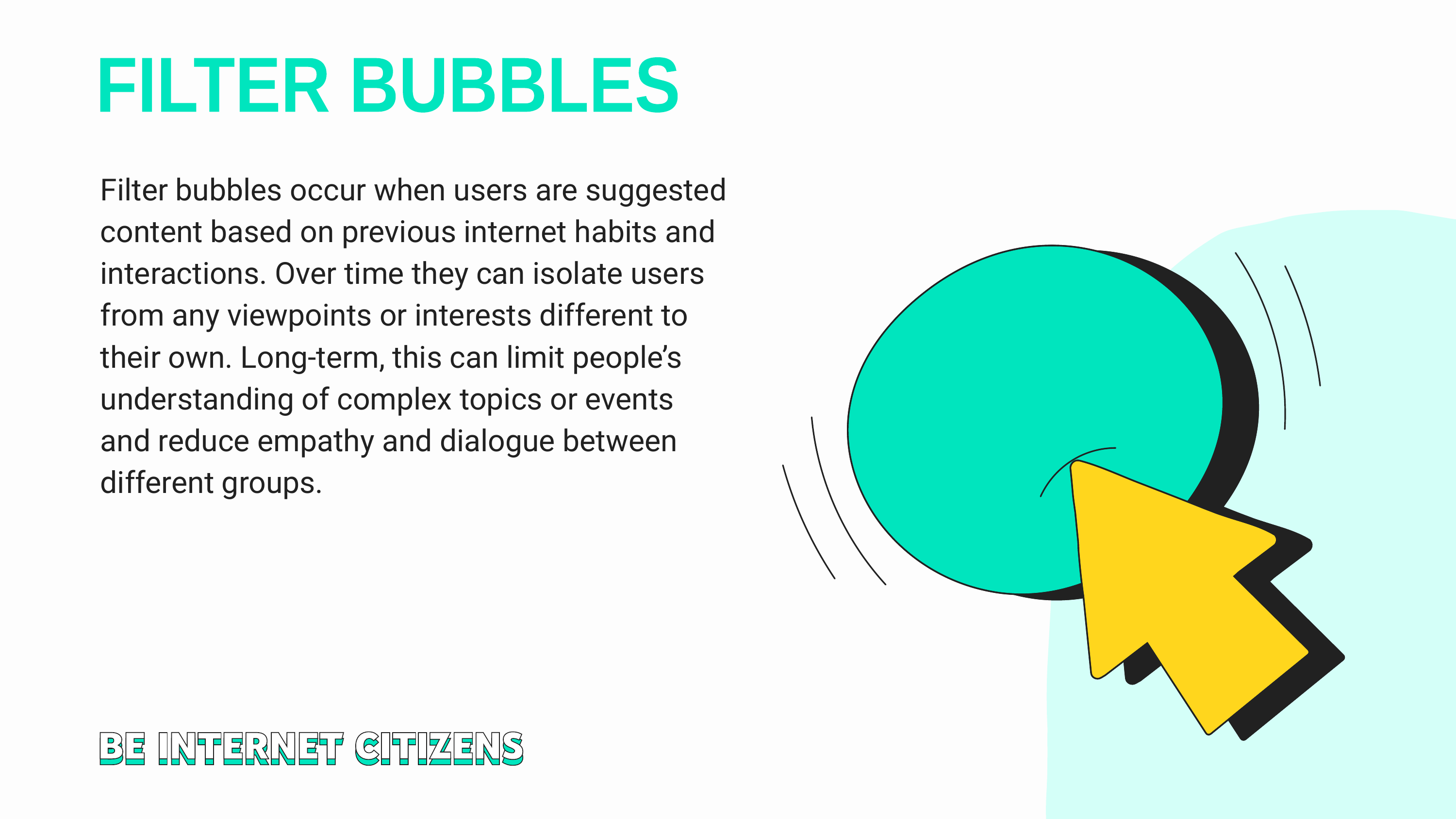

FILTER BUBBLES
Filter bubbles occur when users are suggested content based on previous internet habits and interactions. Over time they can isolate users from any viewpoints or interests different to their own. Long-term, this can limit people’s understanding of complex topics or events
and reduce empathy and dialogue between different groups.